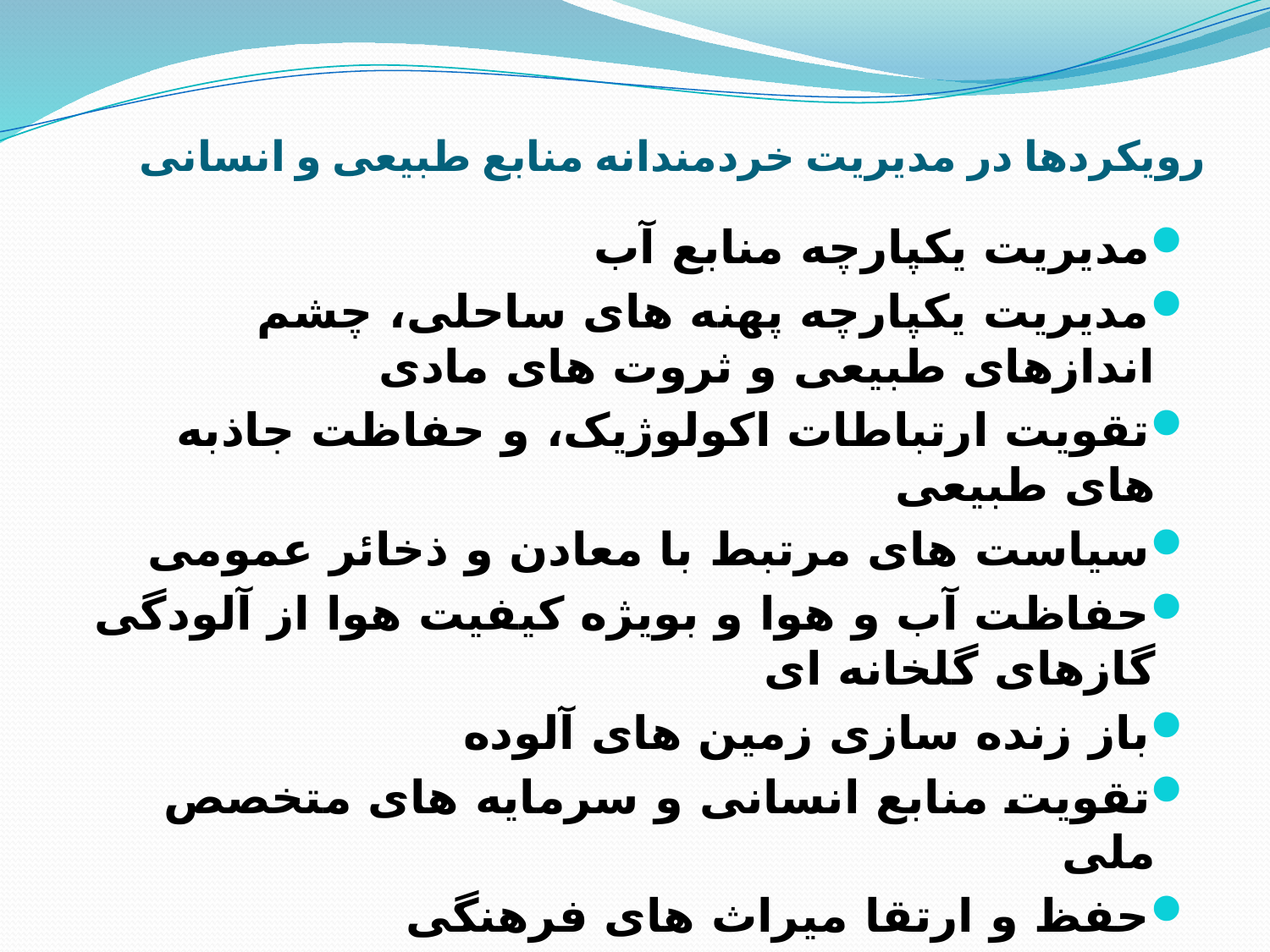

# رویکردها در مدیریت خردمندانه منابع طبیعی و انسانی
مدیریت یکپارچه منابع آب
مدیریت یکپارچه پهنه های ساحلی، چشم اندازهای طبیعی و ثروت های مادی
تقویت ارتباطات اکولوژیک، و حفاظت جاذبه های طبیعی
سیاست های مرتبط با معادن و ذخائر عمومی
حفاظت آب و هوا و بویژه کیفیت هوا از آلودگی گازهای گلخانه ای
باز زنده سازی زمین های آلوده
تقویت منابع انسانی و سرمایه های متخصص ملی
حفظ و ارتقا میراث های فرهنگی
تامین شرایط نوآوری و رشد بجای محافظه کاری